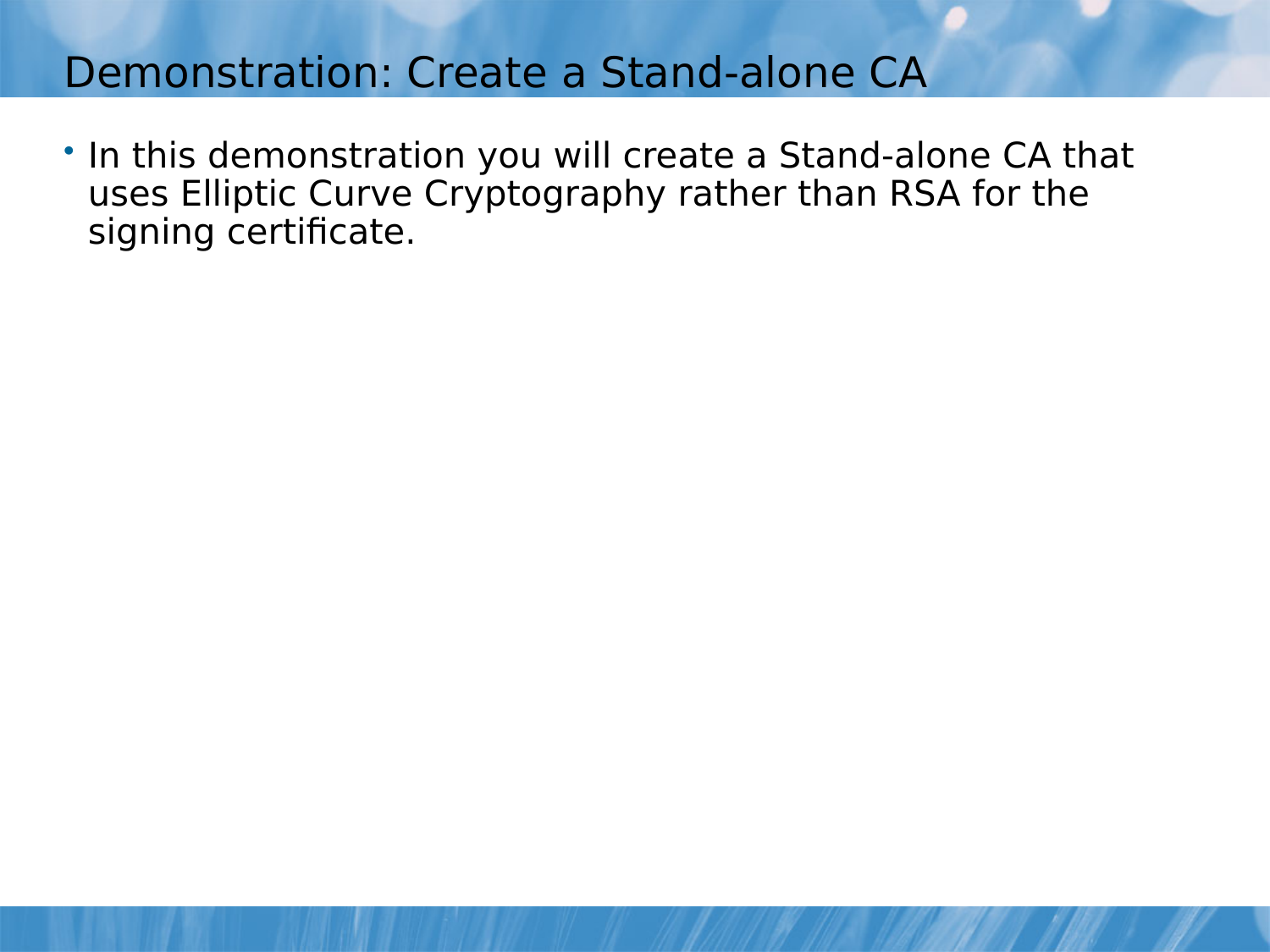

# Demonstration: Create a Stand-alone CA
In this demonstration you will create a Stand-alone CA that uses Elliptic Curve Cryptography rather than RSA for the signing certificate.